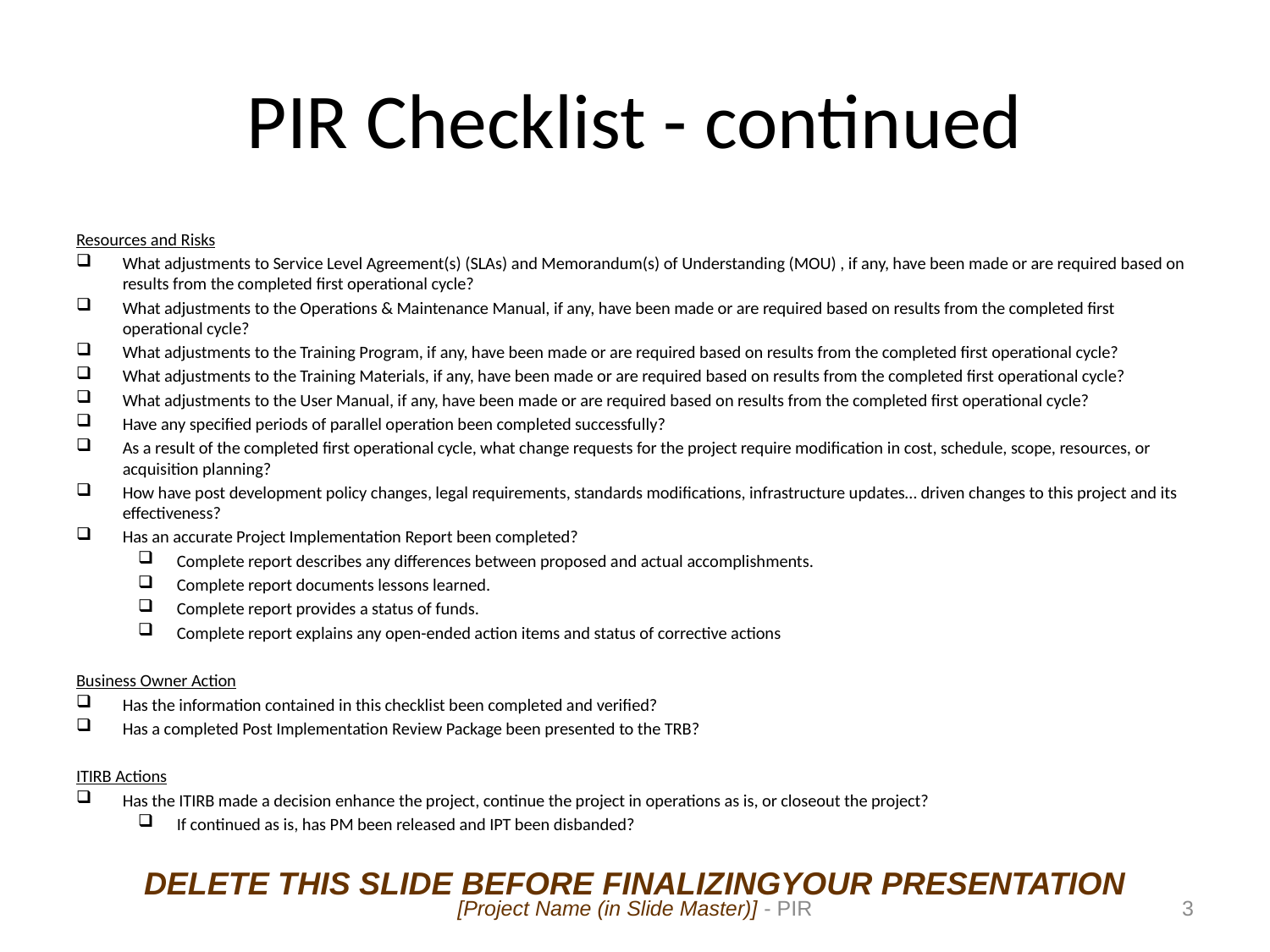

# PIR Checklist - continued
Resources and Risks
What adjustments to Service Level Agreement(s) (SLAs) and Memorandum(s) of Understanding (MOU) , if any, have been made or are required based on results from the completed first operational cycle?
What adjustments to the Operations & Maintenance Manual, if any, have been made or are required based on results from the completed first operational cycle?
What adjustments to the Training Program, if any, have been made or are required based on results from the completed first operational cycle?
What adjustments to the Training Materials, if any, have been made or are required based on results from the completed first operational cycle?
What adjustments to the User Manual, if any, have been made or are required based on results from the completed first operational cycle?
Have any specified periods of parallel operation been completed successfully?
As a result of the completed first operational cycle, what change requests for the project require modification in cost, schedule, scope, resources, or acquisition planning?
How have post development policy changes, legal requirements, standards modifications, infrastructure updates… driven changes to this project and its effectiveness?
Has an accurate Project Implementation Report been completed?
Complete report describes any differences between proposed and actual accomplishments.
Complete report documents lessons learned.
Complete report provides a status of funds.
Complete report explains any open-ended action items and status of corrective actions

Business Owner Action
Has the information contained in this checklist been completed and verified?
Has a completed Post Implementation Review Package been presented to the TRB?

ITIRB Actions
Has the ITIRB made a decision enhance the project, continue the project in operations as is, or closeout the project?
If continued as is, has PM been released and IPT been disbanded?

DELETE THIS SLIDE BEFORE FINALIZINGYOUR PRESENTATION
[Project Name (in Slide Master)] - PIR
3